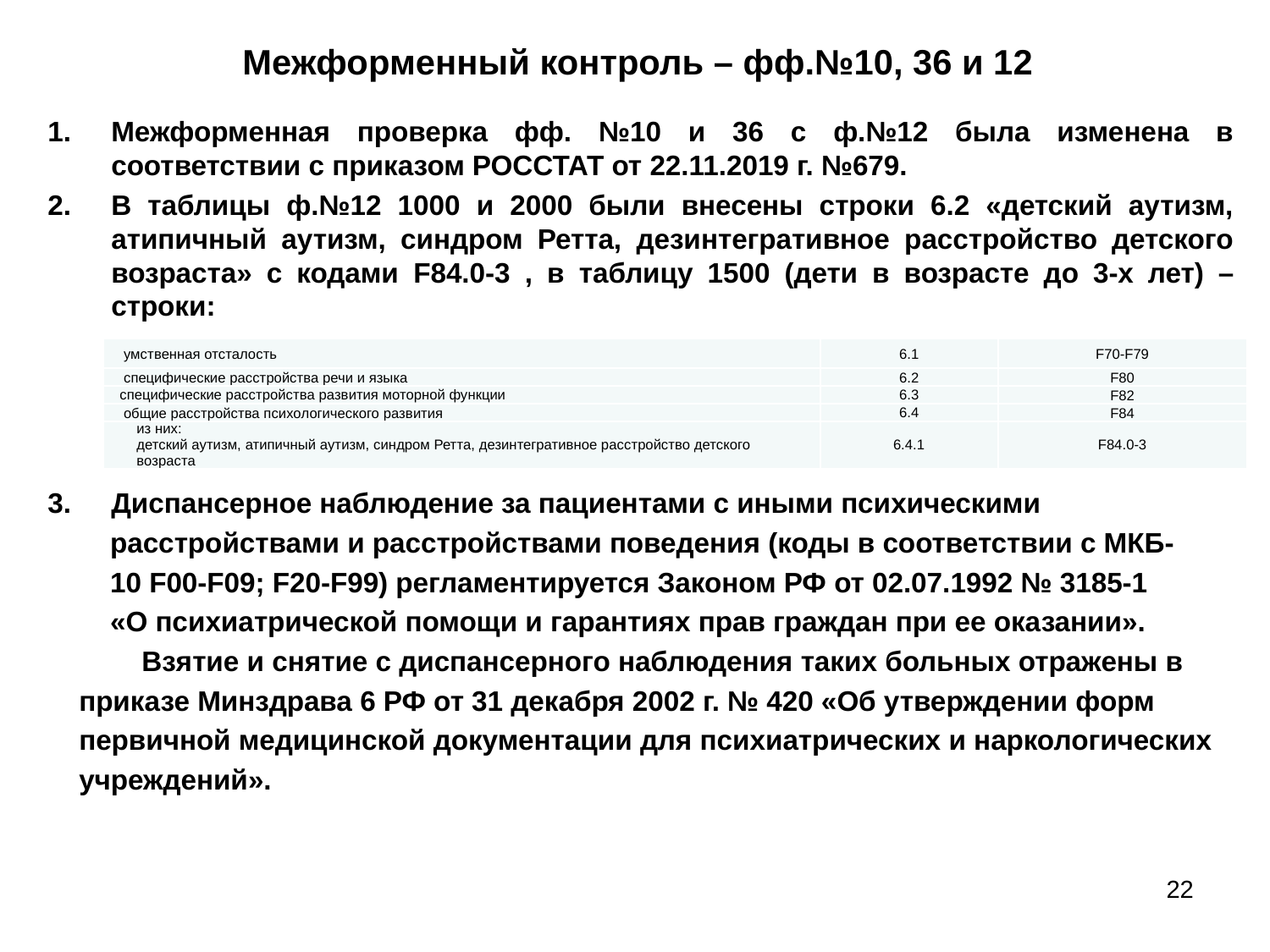

# Межформенный контроль – фф.№10, 36 и 12
Межформенная проверка фф. №10 и 36 с ф.№12 была изменена в соответствии с приказом РОССТАТ от 22.11.2019 г. №679.
В таблицы ф.№12 1000 и 2000 были внесены строки 6.2 «детский аутизм, атипичный аутизм, синдром Ретта, дезинтегративное расстройство детского возраста» с кодами F84.0-3 , в таблицу 1500 (дети в возрасте до 3-х лет) – строки:

Диспансерное наблюдение за пациентами с иными психическими
        расстройствами и расстройствами поведения (коды в соответствии с МКБ-
        10 F00-F09; F20-F99) регламентируется Законом РФ от 02.07.1992 № 3185-1
        «О психиатрической помощи и гарантиях прав граждан при ее оказании».
            Взятие и снятие с диспансерного наблюдения таких больных отражены в
    приказе Минздрава 6 РФ от 31 декабря 2002 г. № 420 «Об утверждении форм
    первичной медицинской документации для психиатрических и наркологических
    учреждений».

| умственная отсталость | 6.1 | F70-F79 |
| --- | --- | --- |
| специфические расстройства речи и языка | 6.2 | F80 |
| специфические расстройства развития моторной функции | 6.3 | F82 |
| общие расстройства психологического развития | 6.4 | F84 |
| из них: детский аутизм, атипичный аутизм, синдром Ретта, дезинтегративное расстройство детского возраста | 6.4.1 | F84.0-3 |
22